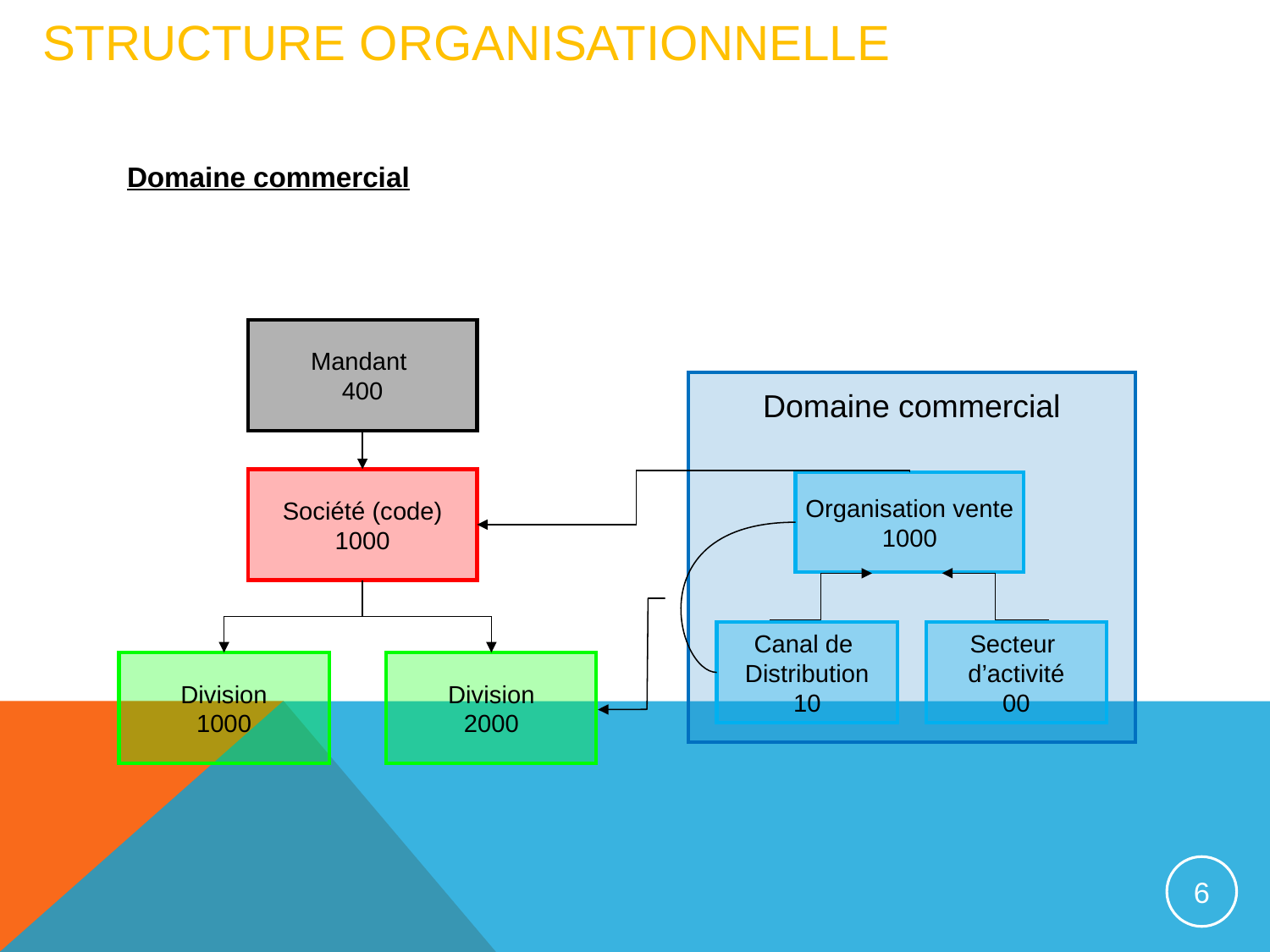

# Structure organisationnelle
Domaine commercial
Mandant
400
Domaine commercial

Société (code)
1000
Organisation vente
1000

Canal de
Distribution
10
Secteur
d’activité
00
Division
1000
Division
2000
6